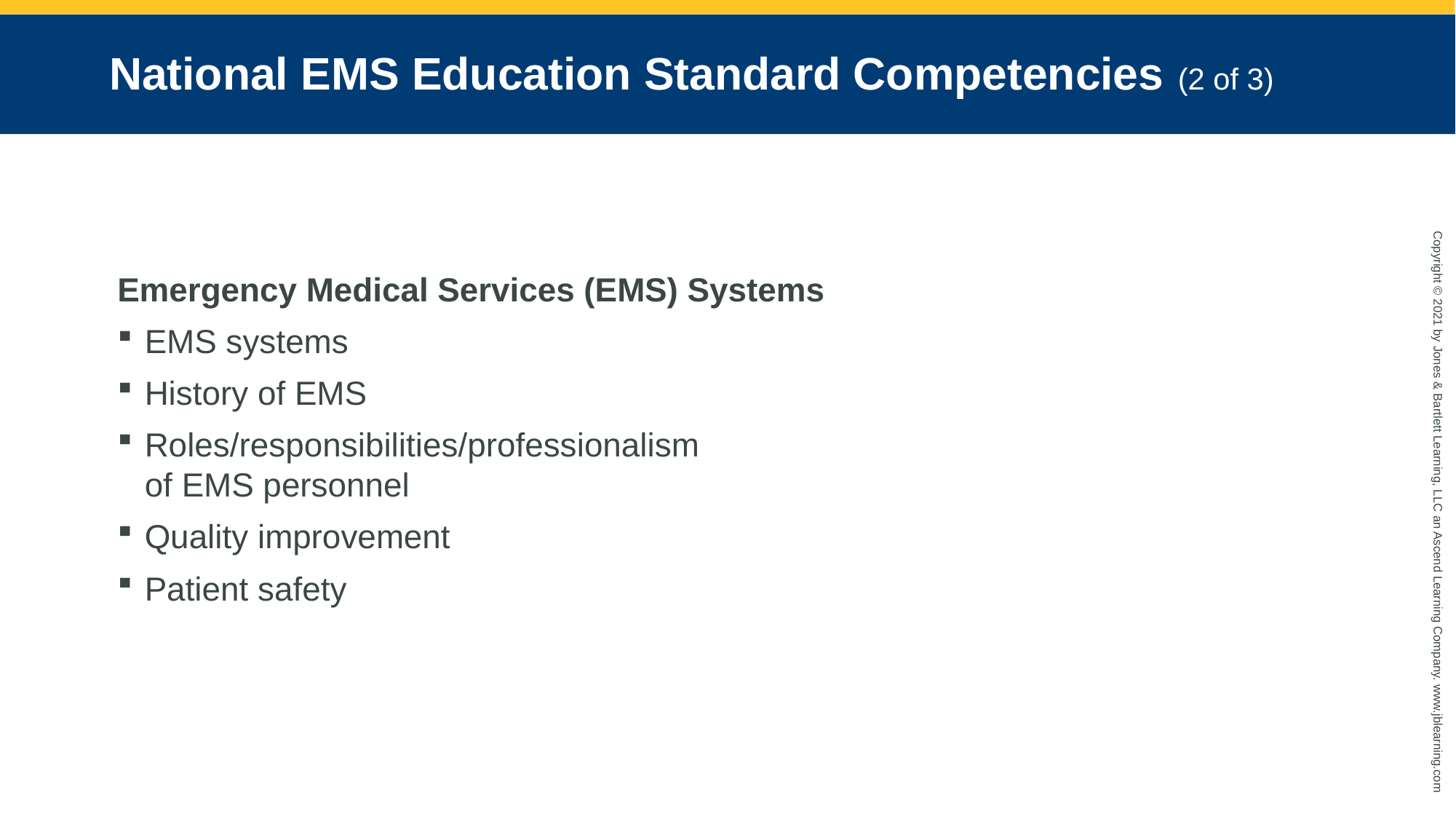

# National EMS Education Standard Competencies (2 of 3)
Emergency Medical Services (EMS) Systems
EMS systems
History of EMS
Roles/responsibilities/professionalism
of EMS personnel
Quality improvement
Patient safety